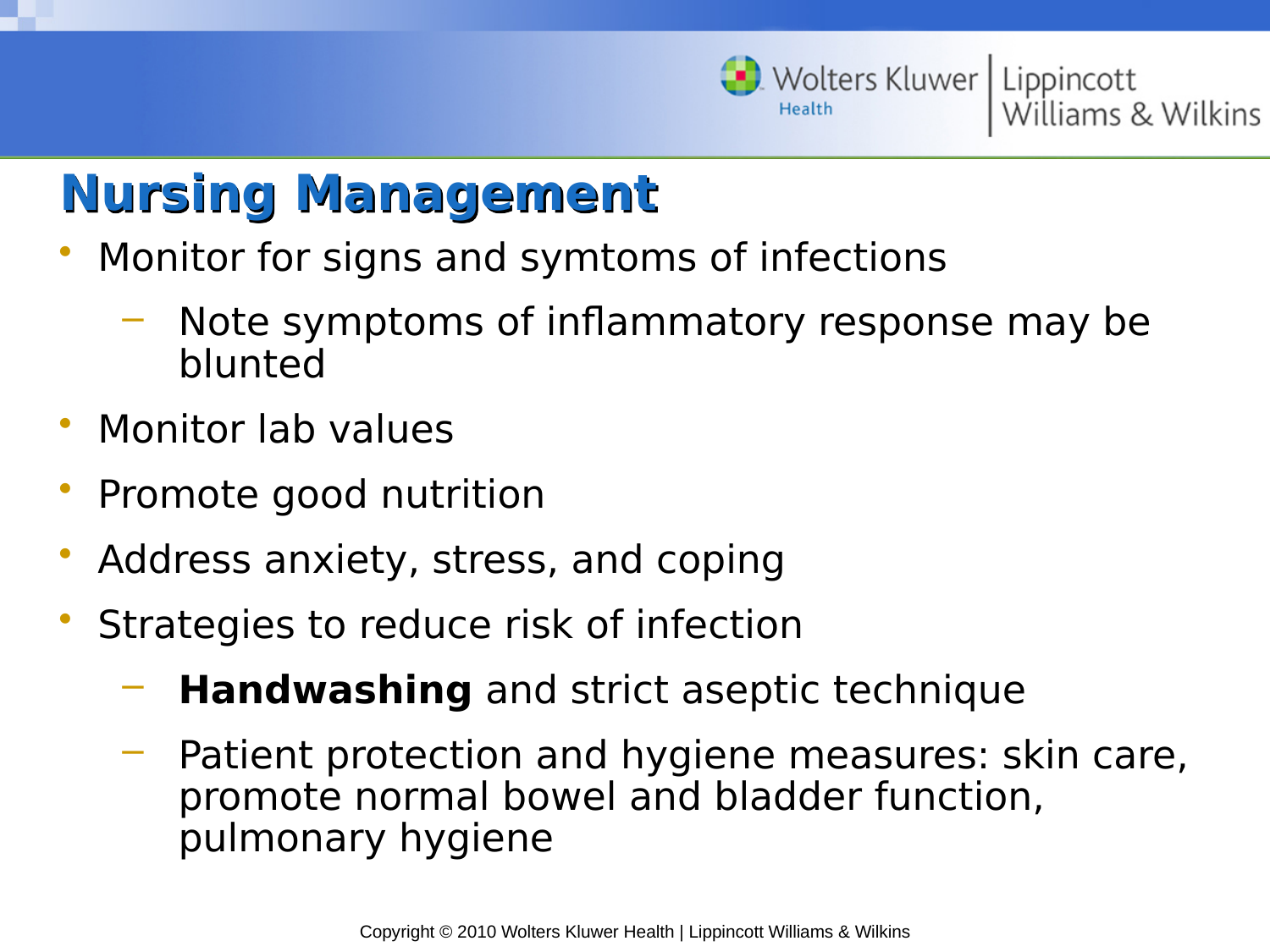

# Nursing Management
Monitor for signs and symtoms of infections
Note symptoms of inflammatory response may be blunted
Monitor lab values
Promote good nutrition
Address anxiety, stress, and coping
Strategies to reduce risk of infection
Handwashing and strict aseptic technique
Patient protection and hygiene measures: skin care, promote normal bowel and bladder function, pulmonary hygiene